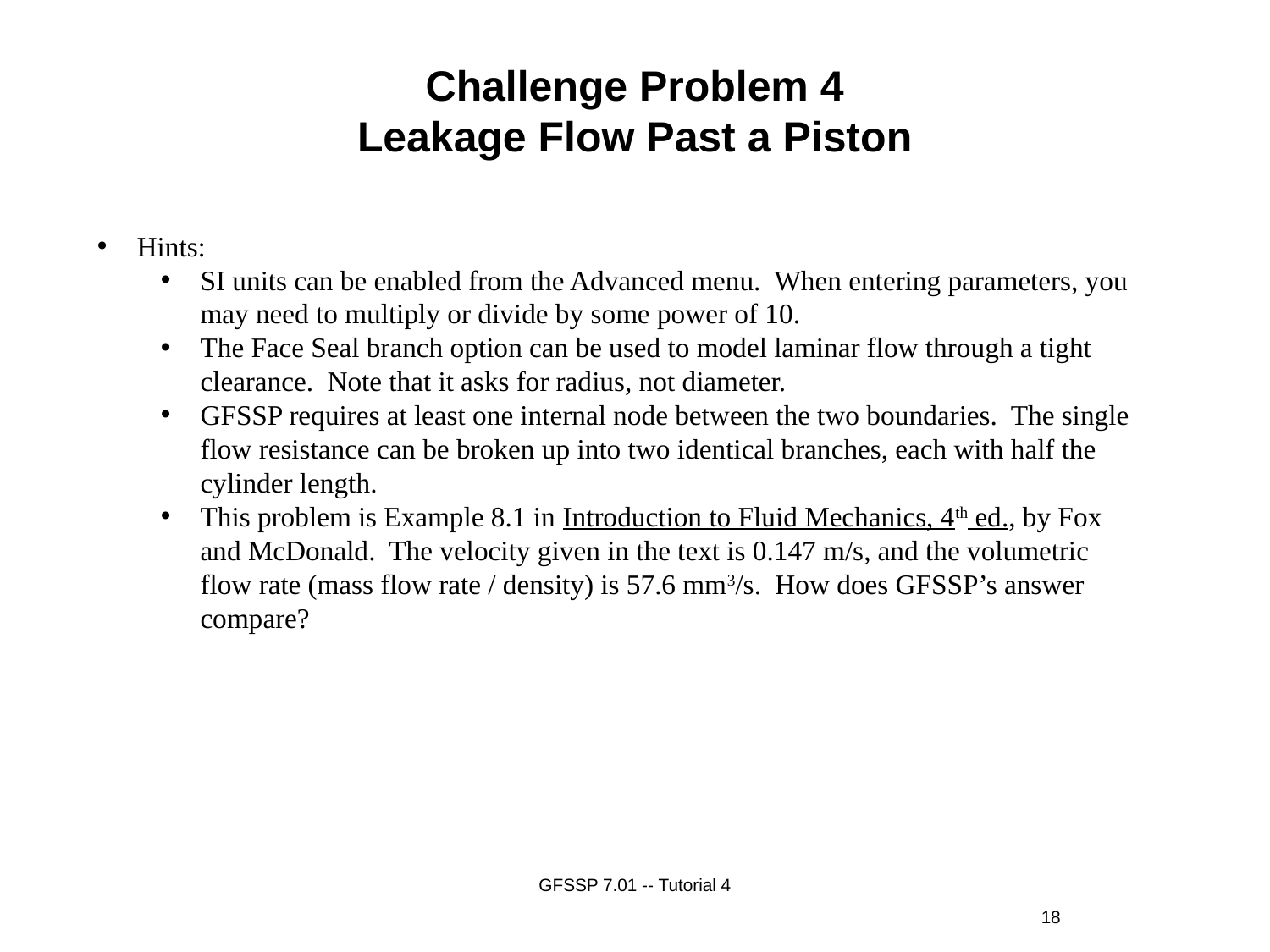

Challenge Problem 4
Leakage Flow Past a Piston
Hints:
SI units can be enabled from the Advanced menu.  When entering parameters, you may need to multiply or divide by some power of 10.
The Face Seal branch option can be used to model laminar flow through a tight clearance.  Note that it asks for radius, not diameter.
GFSSP requires at least one internal node between the two boundaries.  The single flow resistance can be broken up into two identical branches, each with half the cylinder length.
This problem is Example 8.1 in Introduction to Fluid Mechanics, 4th ed., by Fox and McDonald.  The velocity given in the text is 0.147 m/s, and the volumetric flow rate (mass flow rate / density) is 57.6 mm3/s.  How does GFSSP’s answer compare?

GFSSP 7.01 -- Tutorial 4
18